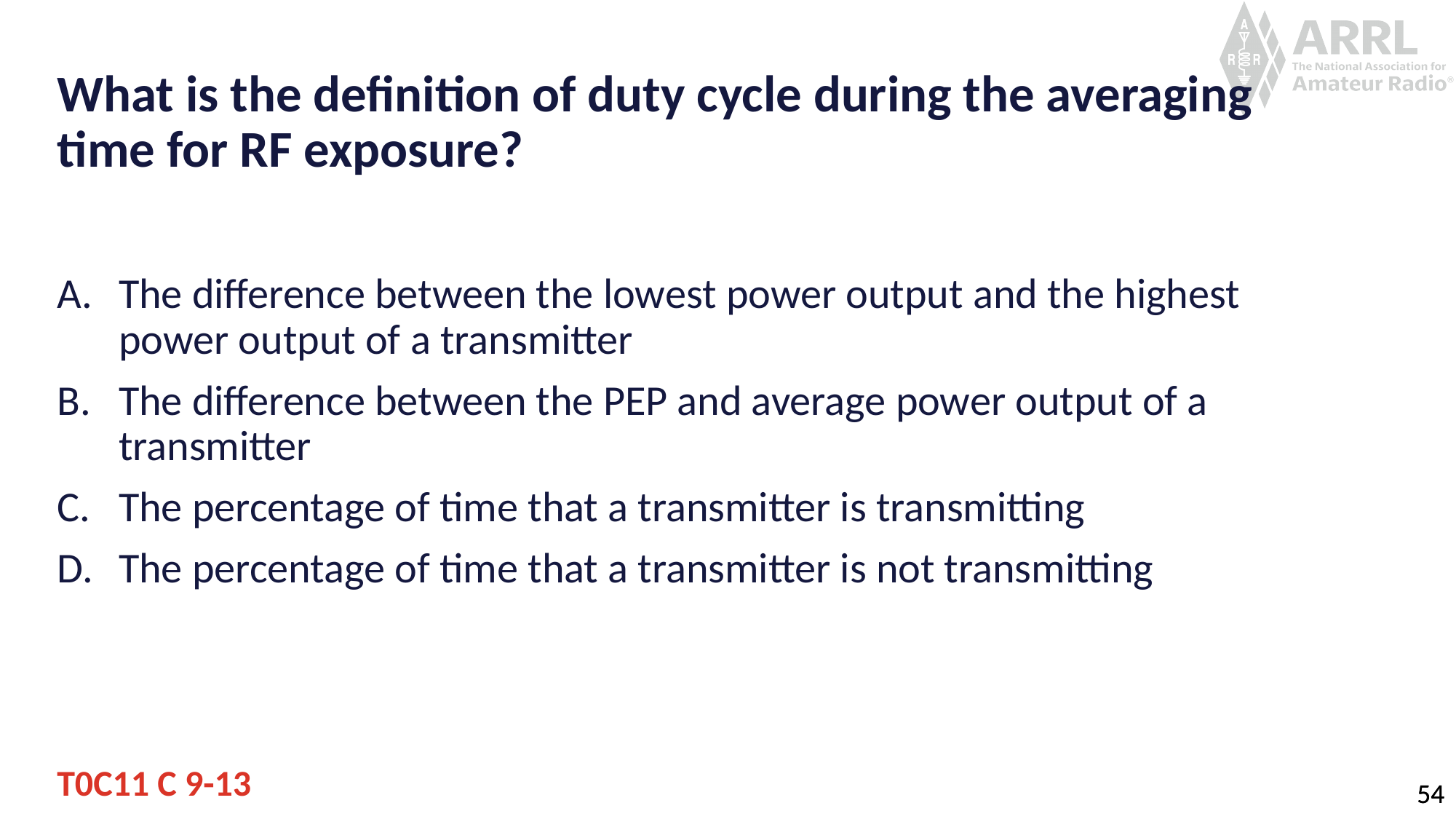

# What is the definition of duty cycle during the averaging time for RF exposure?
The difference between the lowest power output and the highest power output of a transmitter
The difference between the PEP and average power output of a transmitter
The percentage of time that a transmitter is transmitting
The percentage of time that a transmitter is not transmitting
T0C11 C 9-13